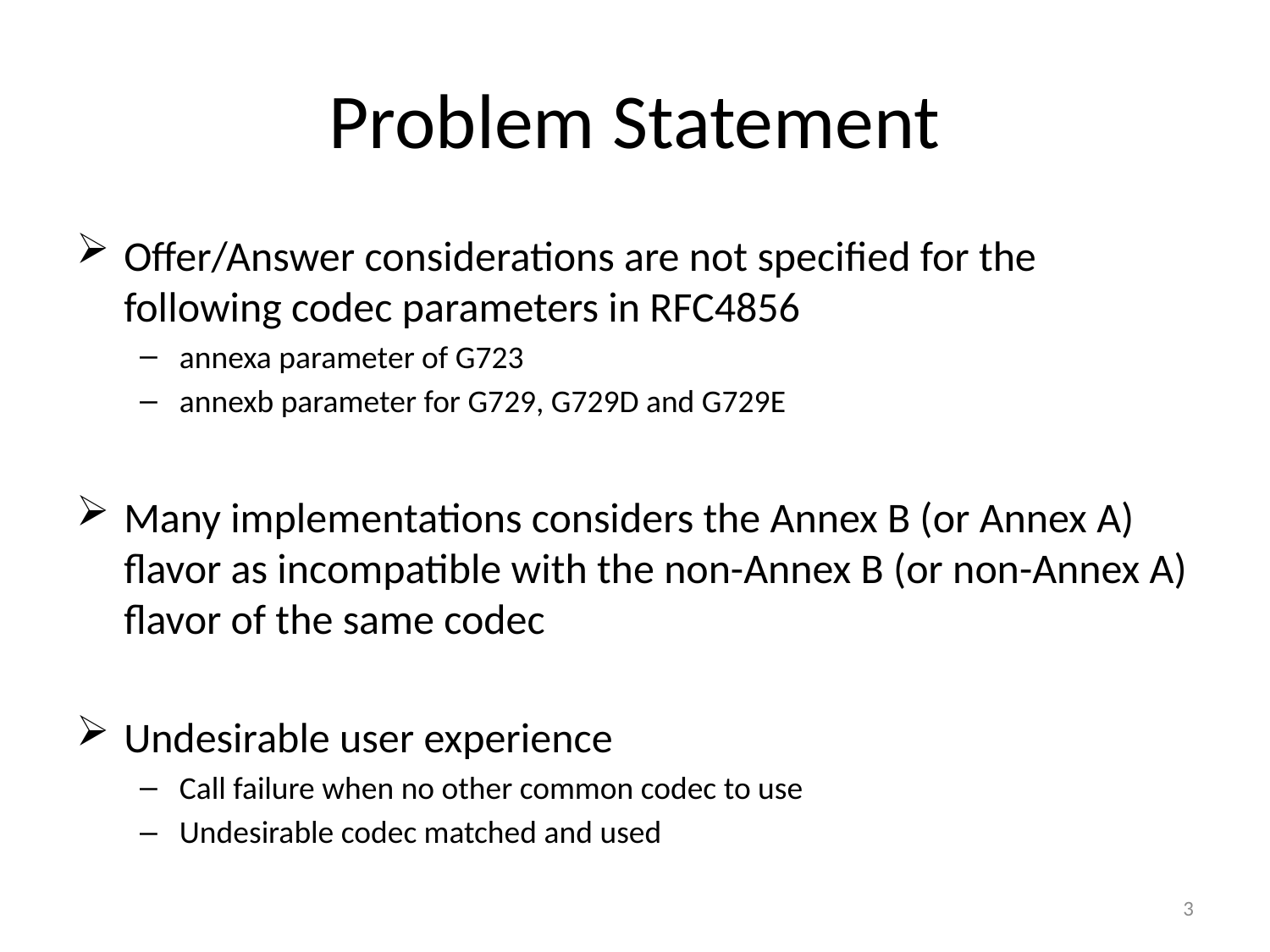

# Problem Statement
Offer/Answer considerations are not specified for the following codec parameters in RFC4856
annexa parameter of G723
annexb parameter for G729, G729D and G729E

Many implementations considers the Annex B (or Annex A) flavor as incompatible with the non-Annex B (or non-Annex A) flavor of the same codec

Undesirable user experience
Call failure when no other common codec to use
Undesirable codec matched and used

3